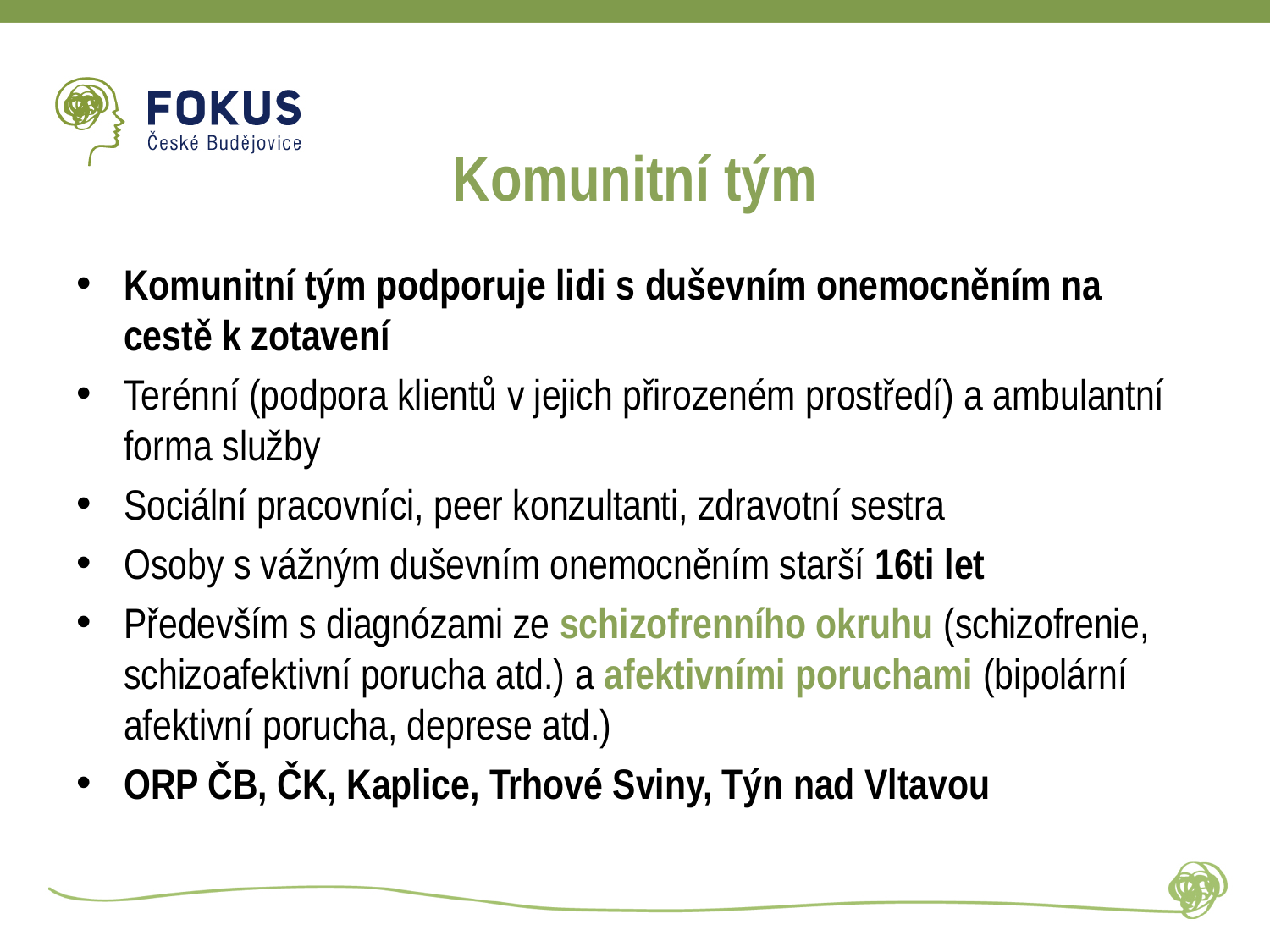

# Komunitní tým
Komunitní tým podporuje lidi s duševním onemocněním na cestě k zotavení
Terénní (podpora klientů v jejich přirozeném prostředí) a ambulantní forma služby
Sociální pracovníci, peer konzultanti, zdravotní sestra
Osoby s vážným duševním onemocněním starší 16ti let
Především s diagnózami ze schizofrenního okruhu (schizofrenie, schizoafektivní porucha atd.) a afektivními poruchami (bipolární afektivní porucha, deprese atd.)
ORP ČB, ČK, Kaplice, Trhové Sviny, Týn nad Vltavou